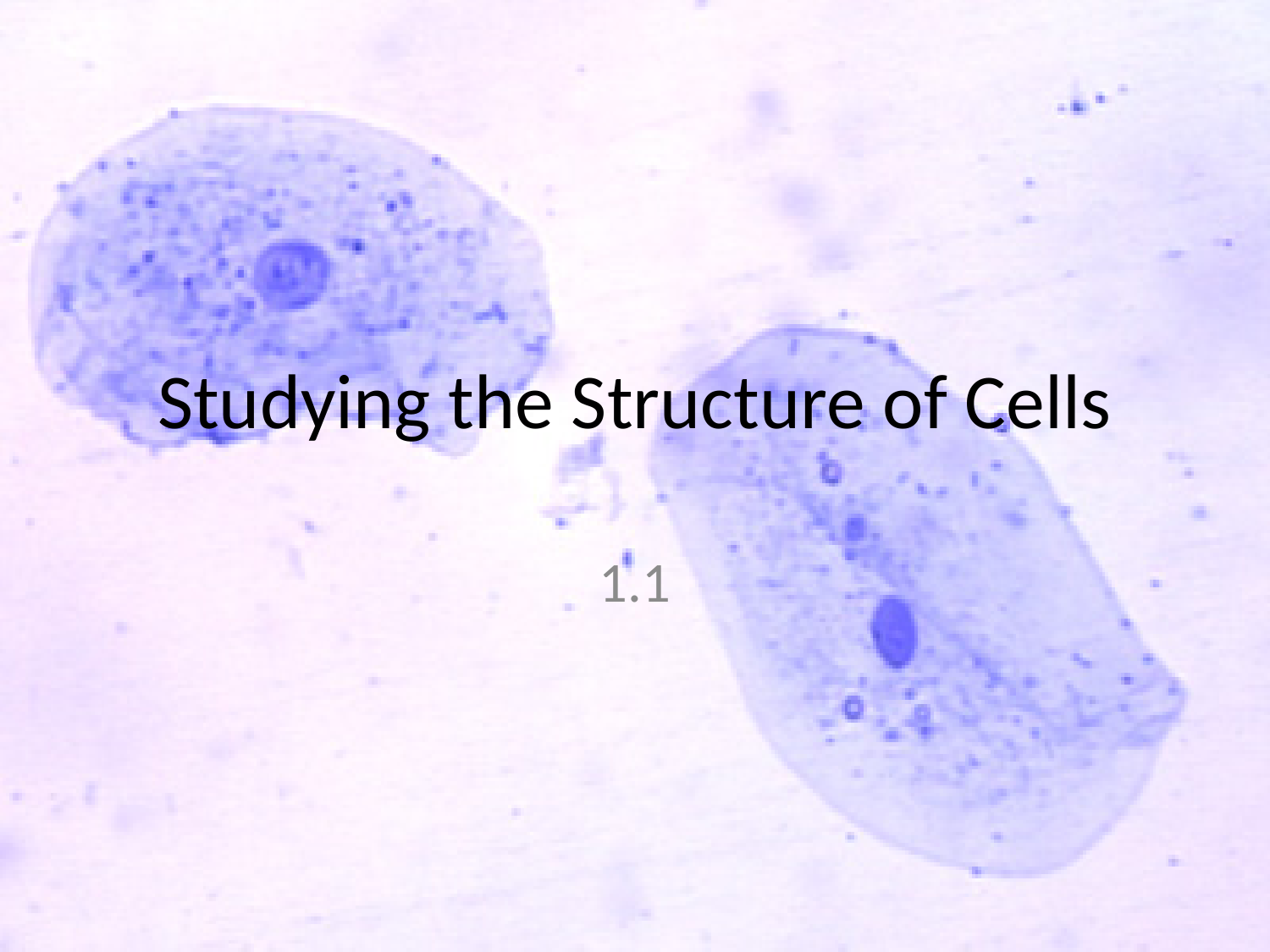

# Studying the Structure of Cells
1.1